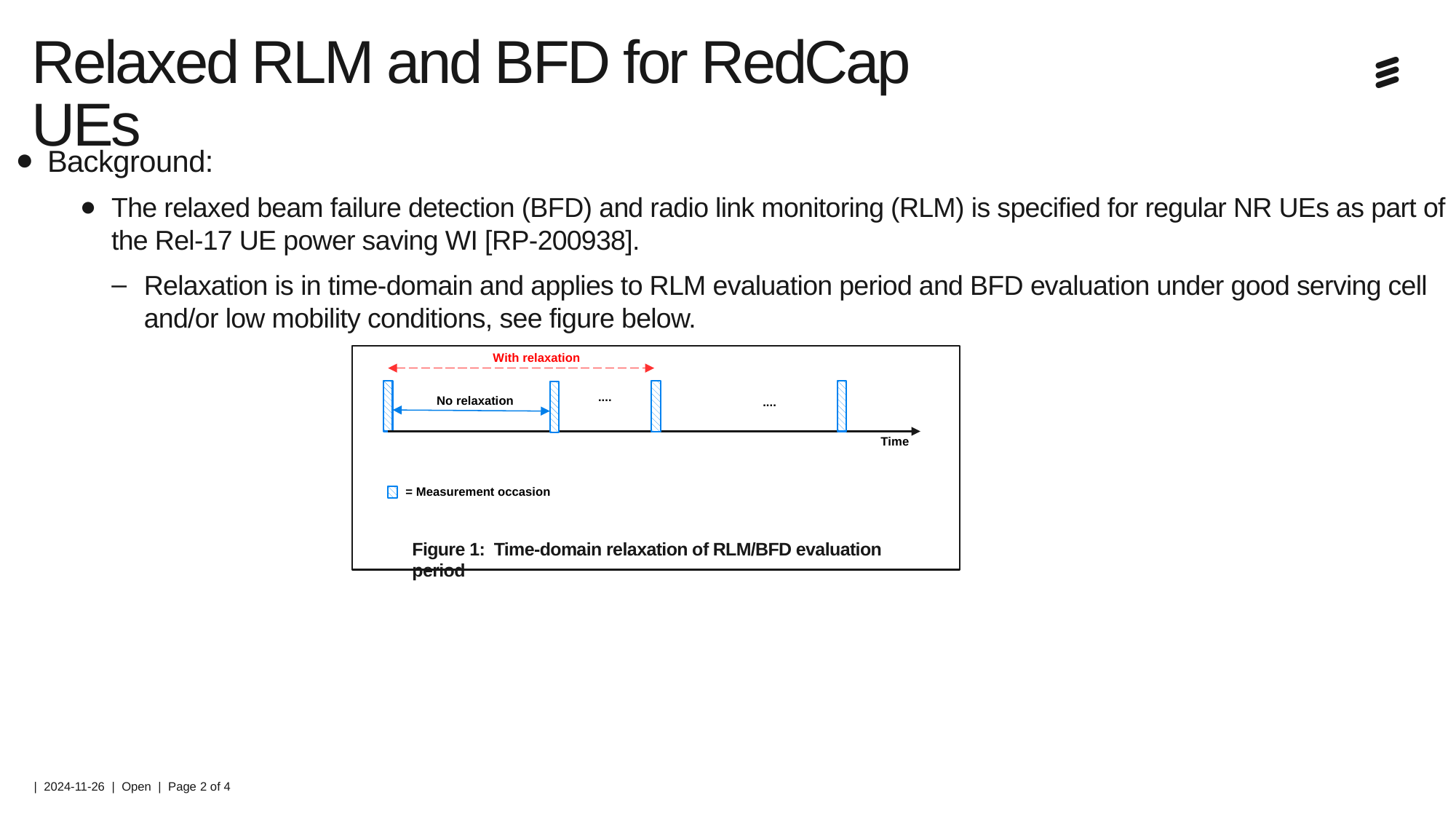

# Relaxed RLM and BFD for RedCap UEs
Background:
The relaxed beam failure detection (BFD) and radio link monitoring (RLM) is specified for regular NR UEs as part of the Rel-17 UE power saving WI [RP-200938].
Relaxation is in time-domain and applies to RLM evaluation period and BFD evaluation under good serving cell and/or low mobility conditions, see figure below.

With relaxation

....
No relaxation
....

Time

= Measurement occasion

Figure 1:  Time-domain relaxation of RLM/BFD evaluation period